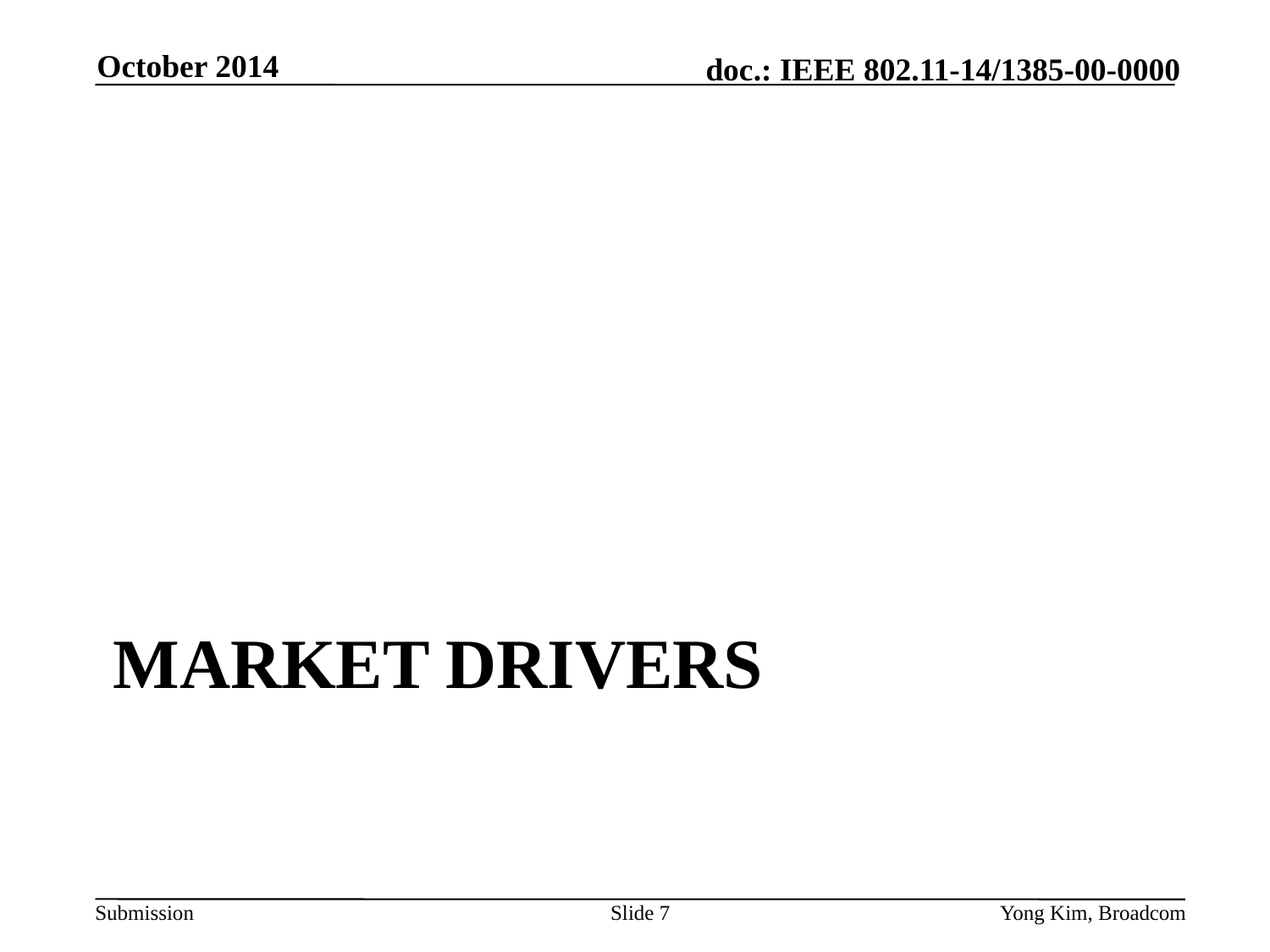

October 2014

# Market Drivers
Slide 7
Yong Kim, Broadcom